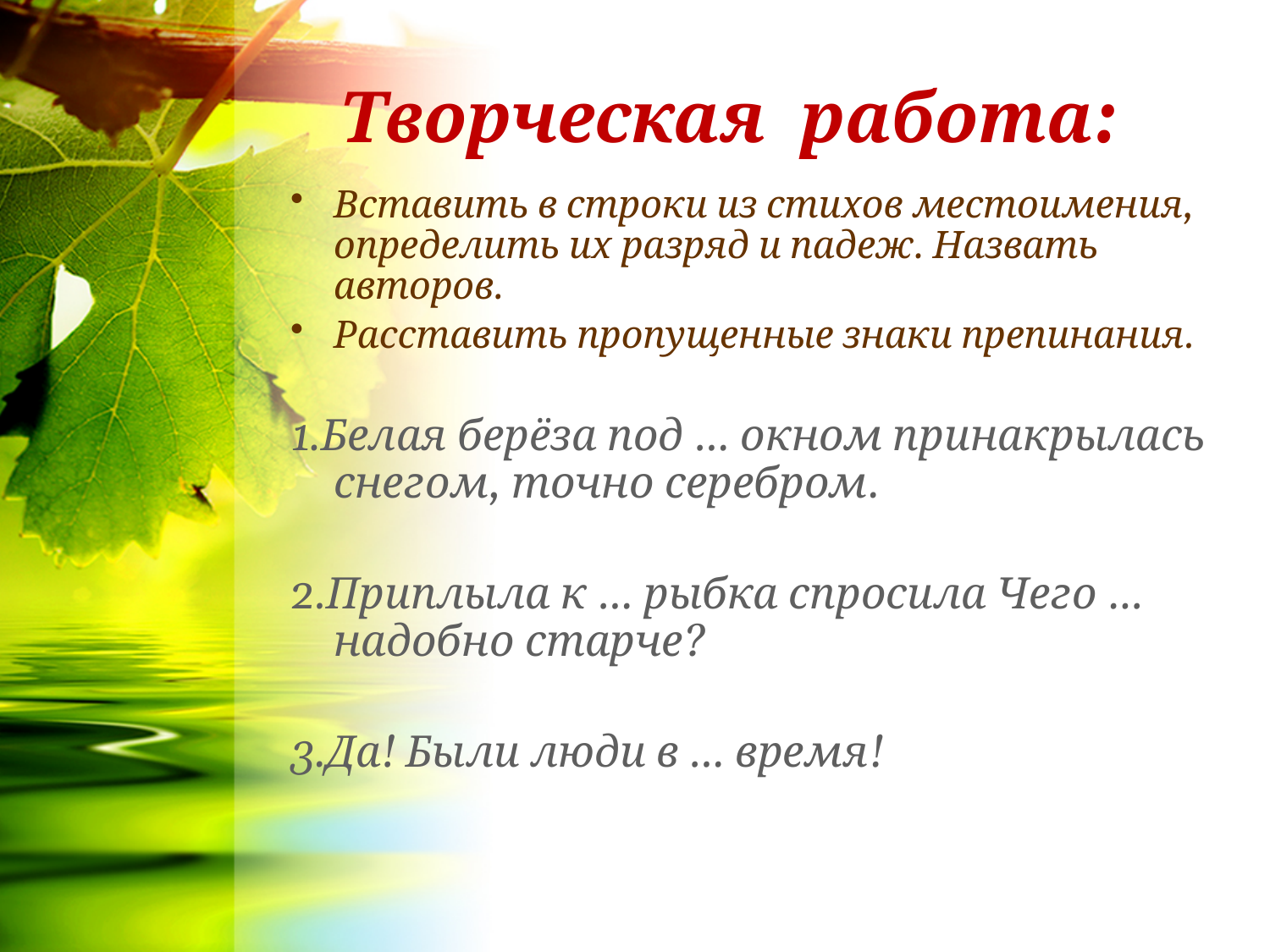

# Творческая  работа:
Вставить в строки из стихов местоимения, определить их разряд и падеж. Назвать авторов.
Расставить пропущенные знаки препинания.

1.Белая берёза под … окном принакрылась снегом, точно серебром.

2.Приплыла к … рыбка спросила Чего … надобно старче?

3.Да! Были люди в … время!